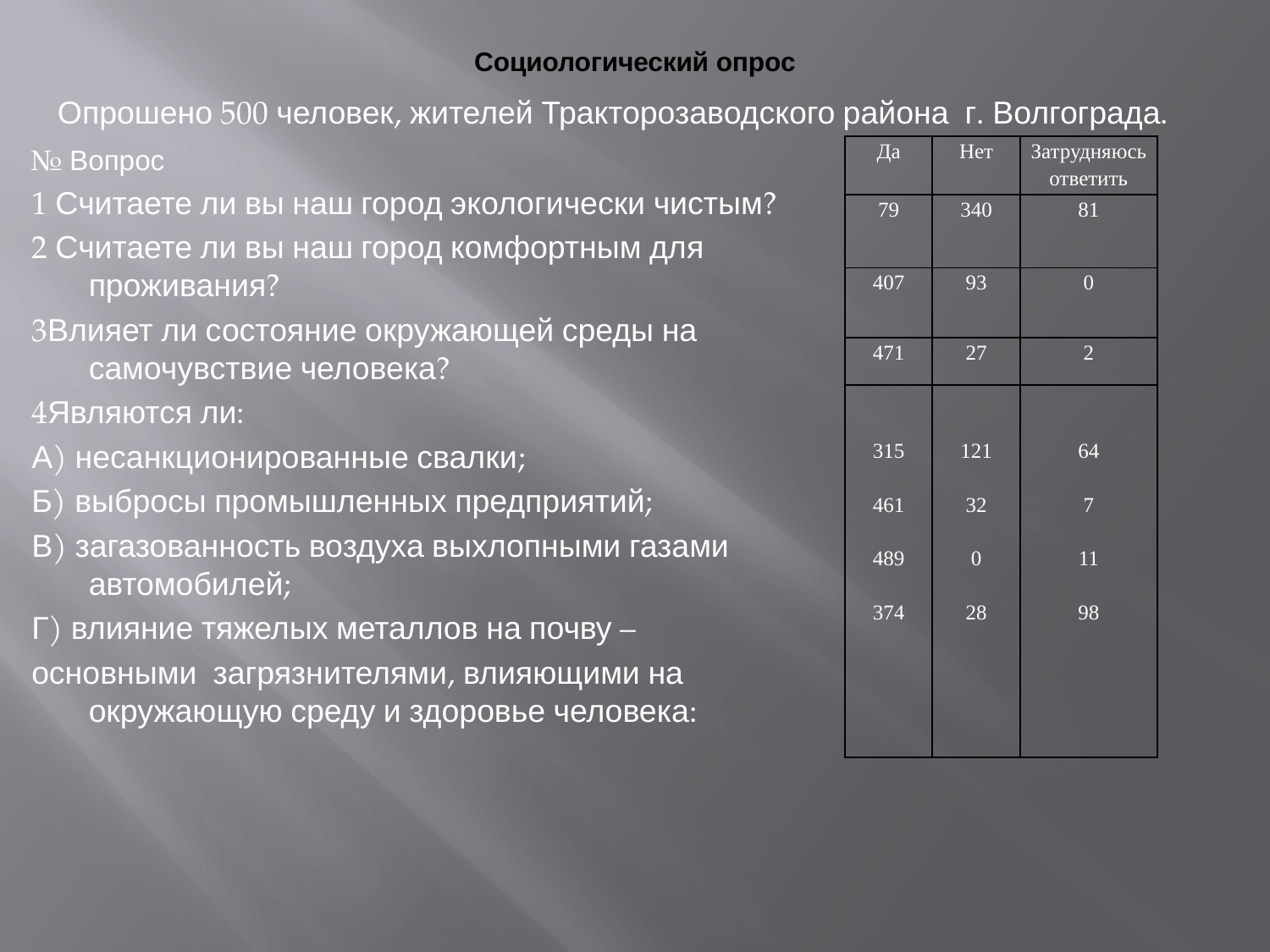

# Социологический опрос
Опрошено 500 человек, жителей Тракторозаводского района  г. Волгограда.
№ Вопрос
1 Считаете ли вы наш город экологически чистым?
2 Считаете ли вы наш город комфортным для проживания?
3Влияет ли состояние окружающей среды на самочувствие человека?
4Являются ли:
А) несанкционированные свалки;
Б) выбросы промышленных предприятий;
В) загазованность воздуха выхлопными газами автомобилей;
Г) влияние тяжелых металлов на почву –
основными  загрязнителями, влияющими на окружающую среду и здоровье человека:

| Да | Нет | Затрудняюсь ответить |
| --- | --- | --- |
| 79 | 340 | 81 |
| 407 | 93 | 0 |
| 471 | 27 | 2 |
| 315 461 489 374 | 121 32 0 28 | 64 7 11 98 |